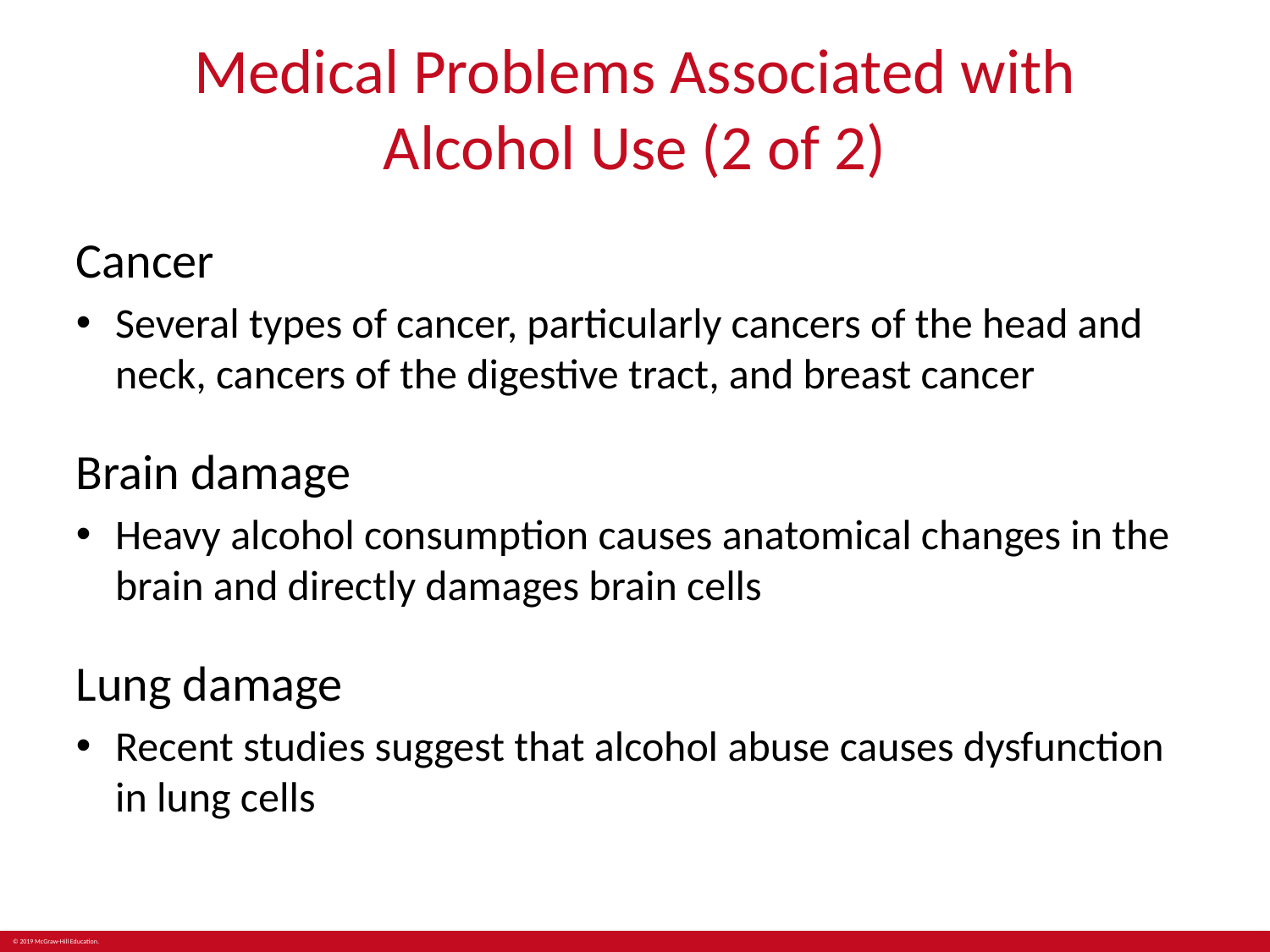

# Medical Problems Associated with Alcohol Use (2 of 2)
Cancer
Several types of cancer, particularly cancers of the head and neck, cancers of the digestive tract, and breast cancer
Brain damage
Heavy alcohol consumption causes anatomical changes in the brain and directly damages brain cells
Lung damage
Recent studies suggest that alcohol abuse causes dysfunction in lung cells